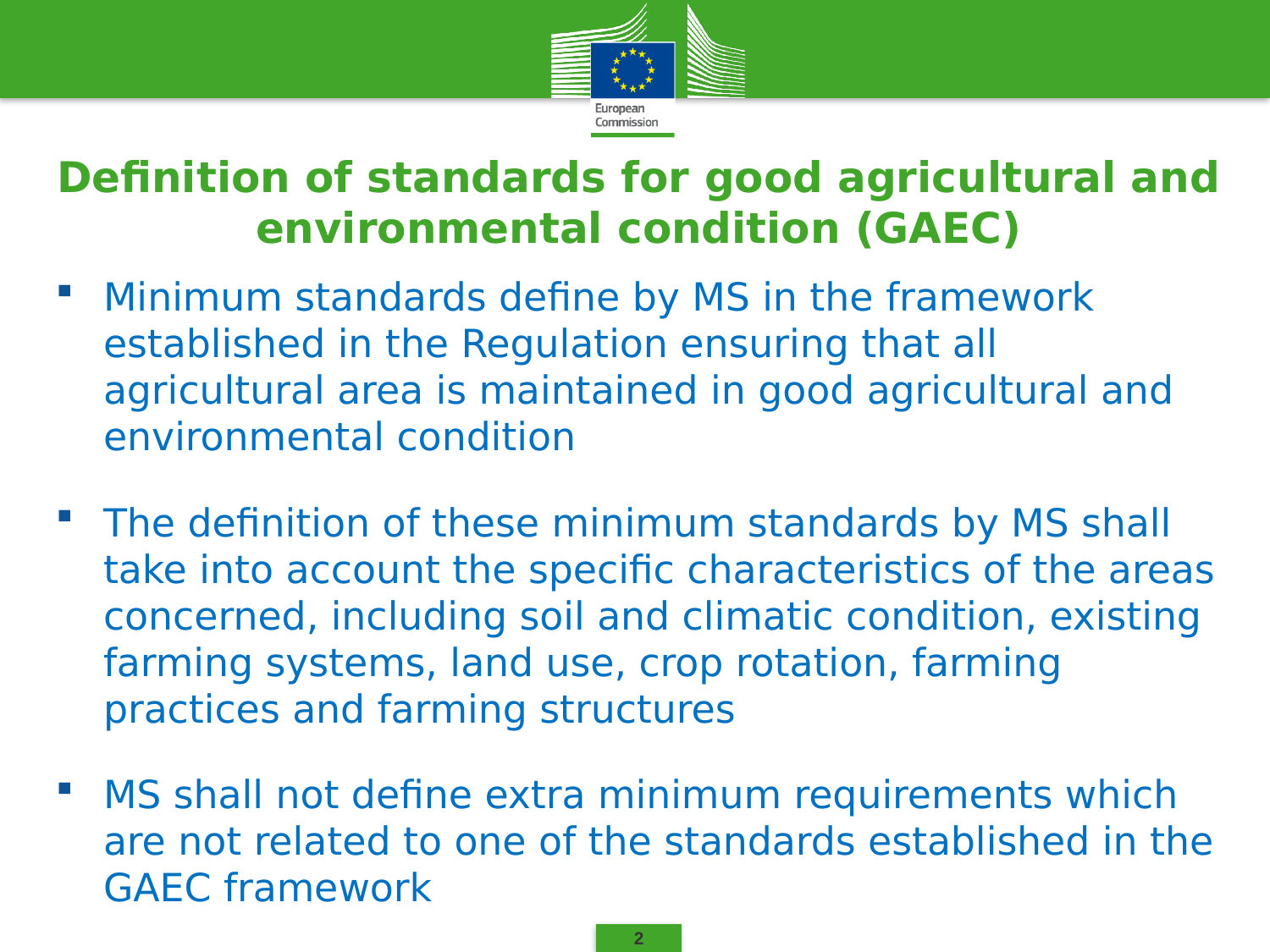

# Definition of standards for good agricultural and environmental condition (GAEC)
Minimum standards define by MS in the framework established in the Regulation ensuring that all agricultural area is maintained in good agricultural and environmental condition
The definition of these minimum standards by MS shall take into account the specific characteristics of the areas concerned, including soil and climatic condition, existing farming systems, land use, crop rotation, farming practices and farming structures
MS shall not define extra minimum requirements which are not related to one of the standards established in the GAEC framework

2